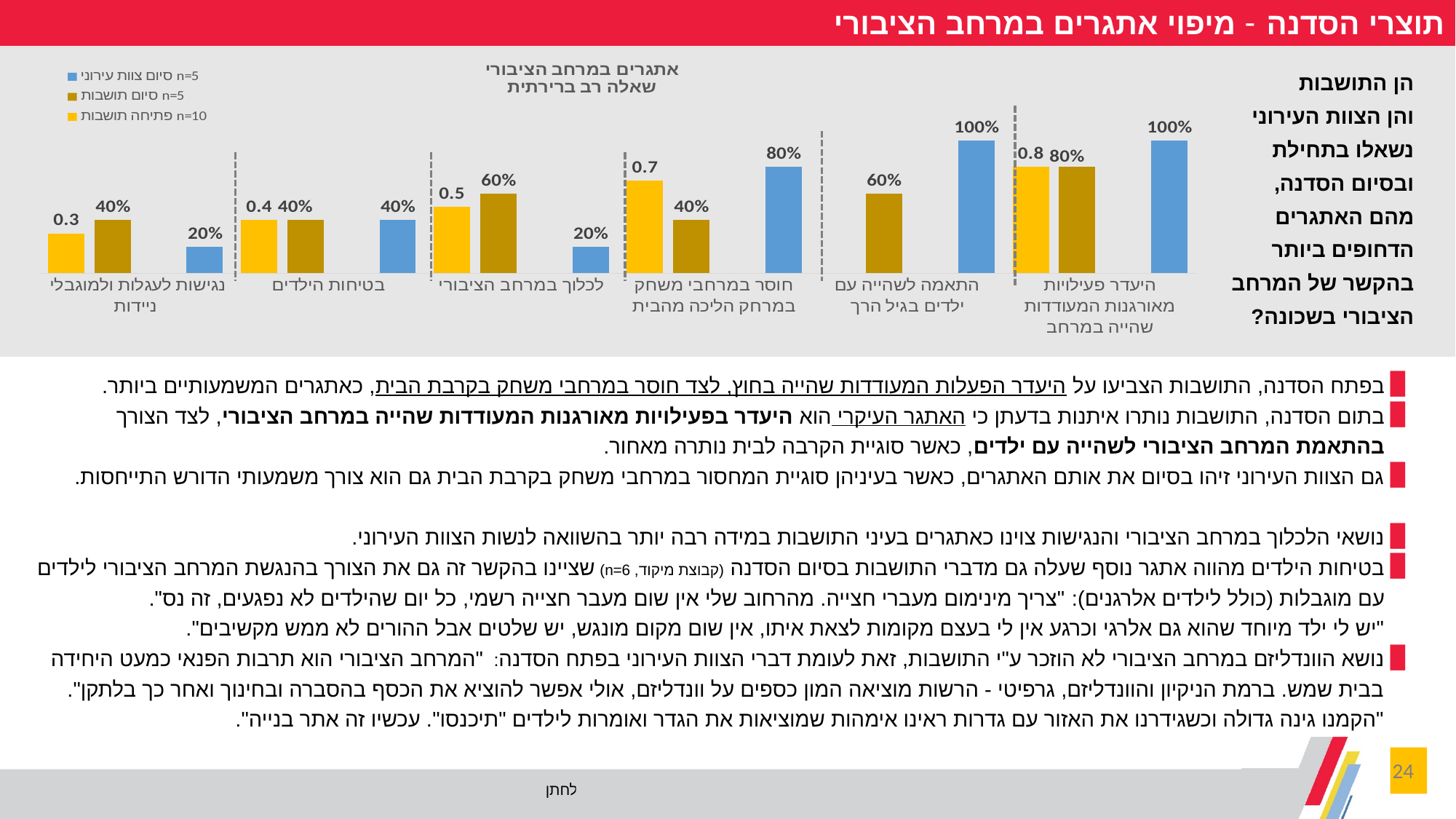

תוצרי הסדנה - מיפוי אתגרים במרחב הציבורי

### Chart: אתגרים במרחב הציבורי שאלה רב ברירתית

| Category | סיום צוות עירוני n=5 |  | סיום תושבות n=5 | פתיחה תושבות n=10 |
|---|---|---|---|---|
| היעדר פעילויות מאורגנות המעודדות שהייה במרחב | 1.0 | None | 0.8 | 0.8 |
| התאמה לשהייה עם ילדים בגיל הרך | 1.0 | None | 0.6 | None |
| חוסר במרחבי משחק במרחק הליכה מהבית | 0.8 | None | 0.4 | 0.7 |
| לכלוך במרחב הציבורי | 0.2 | None | 0.6 | 0.5 |
| בטיחות הילדים | 0.4 | None | 0.4 | 0.4 |
|  נגישות לעגלות ולמוגבלי ניידות | 0.2 | None | 0.4 | 0.3 |
הן התושבות
והן הצוות העירוני נשאלו בתחילת ובסיום הסדנה, מהם האתגרים הדחופים ביותר בהקשר של המרחב הציבורי בשכונה?
בפתח הסדנה, התושבות הצביעו על היעדר הפעלות המעודדות שהייה בחוץ, לצד חוסר במרחבי משחק בקרבת הבית, כאתגרים המשמעותיים ביותר.
בתום הסדנה, התושבות נותרו איתנות בדעתן כי האתגר העיקרי הוא היעדר בפעילויות מאורגנות המעודדות שהייה במרחב הציבורי, לצד הצורך בהתאמת המרחב הציבורי לשהייה עם ילדים, כאשר סוגיית הקרבה לבית נותרה מאחור.
גם הצוות העירוני זיהו בסיום את אותם האתגרים, כאשר בעיניהן סוגיית המחסור במרחבי משחק בקרבת הבית גם הוא צורך משמעותי הדורש התייחסות.

נושאי הלכלוך במרחב הציבורי והנגישות צוינו כאתגרים בעיני התושבות במידה רבה יותר בהשוואה לנשות הצוות העירוני.
בטיחות הילדים מהווה אתגר נוסף שעלה גם מדברי התושבות בסיום הסדנה (קבוצת מיקוד, n=6) שציינו בהקשר זה גם את הצורך בהנגשת המרחב הציבורי לילדים עם מוגבלות (כולל לילדים אלרגנים): "צריך מינימום מעברי חצייה. מהרחוב שלי אין שום מעבר חצייה רשמי, כל יום שהילדים לא נפגעים, זה נס".
"יש לי ילד מיוחד שהוא גם אלרגי וכרגע אין לי בעצם מקומות לצאת איתו, אין שום מקום מונגש, יש שלטים אבל ההורים לא ממש מקשיבים".
נושא הוונדליזם במרחב הציבורי לא הוזכר ע"י התושבות, זאת לעומת דברי הצוות העירוני בפתח הסדנה:  "המרחב הציבורי הוא תרבות הפנאי כמעט היחידה בבית שמש. ברמת הניקיון והוונדליזם, גרפיטי - הרשות מוציאה המון כספים על וונדליזם, אולי אפשר להוציא את הכסף בהסברה ובחינוך ואחר כך בלתקן".
"הקמנו גינה גדולה וכשגידרנו את האזור עם גדרות ראינו אימהות שמוציאות את הגדר ואומרות לילדים "תיכנסו". עכשיו זה אתר בנייה".
24